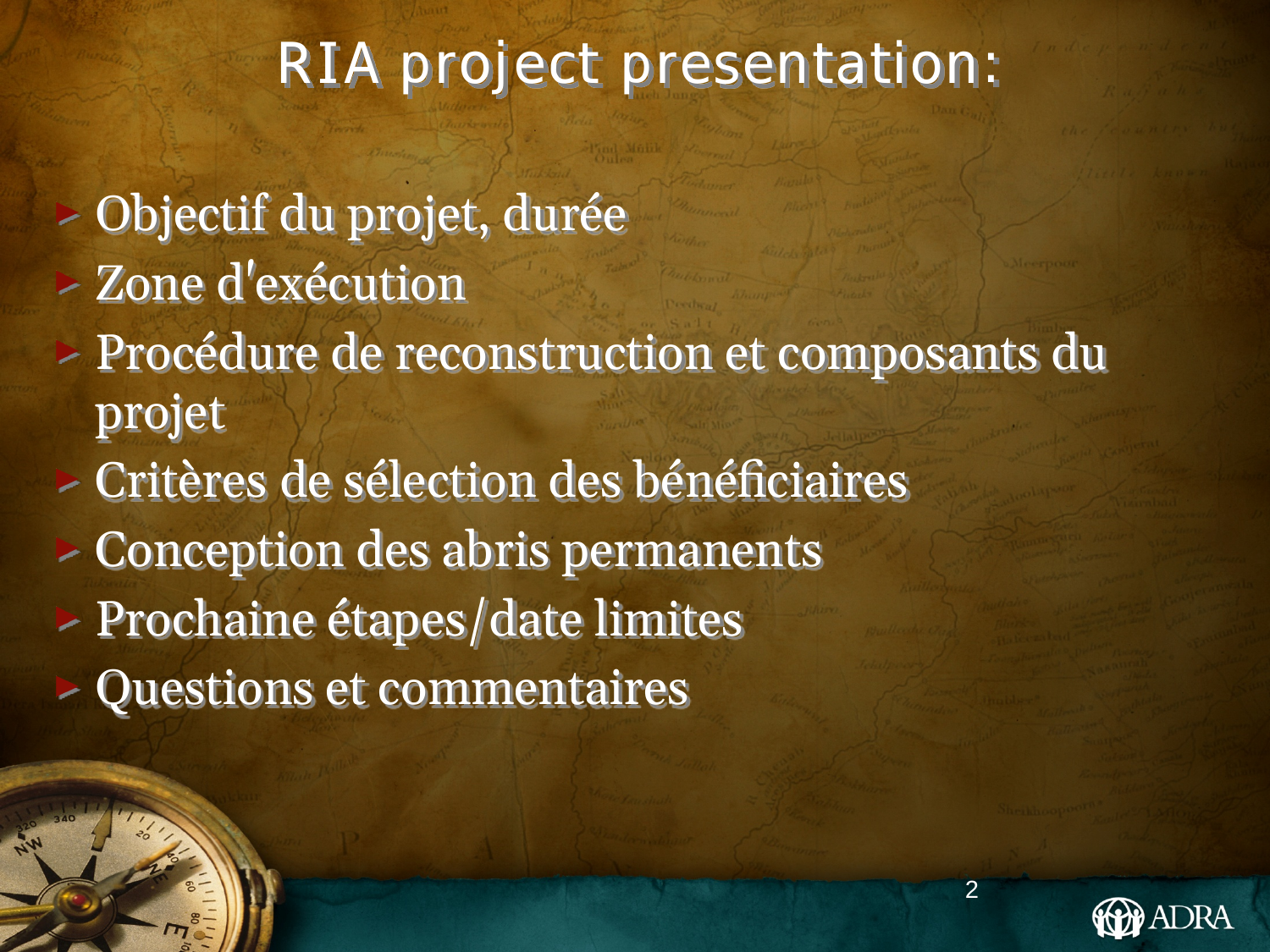

# RIA project presentation:

Objectif du projet, durée
Zone d'exécution
Procédure de reconstruction et composants du projet
Critères de sélection des bénéficiaires
Conception des abris permanents
Prochaine étapes/date limites
Questions et commentaires

2